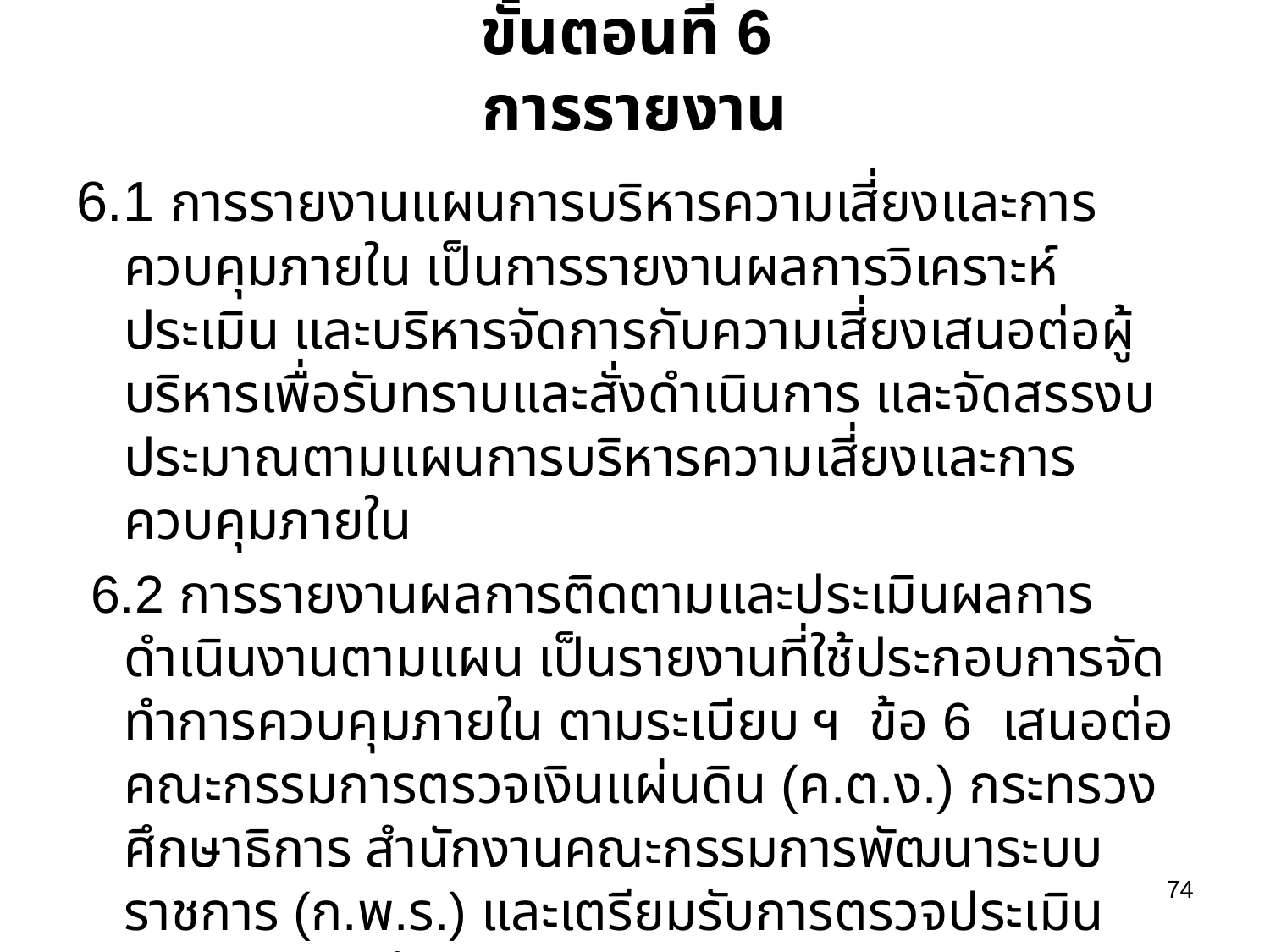

# ขั้นตอนที่ 6 การรายงาน
6.1 การรายงานแผนการบริหารความเสี่ยงและการควบคุมภายใน เป็นการรายงานผลการวิเคราะห์ ประเมิน และบริหารจัดการกับความเสี่ยงเสนอต่อผู้บริหารเพื่อรับทราบและสั่งดำเนินการ และจัดสรรงบประมาณตามแผนการบริหารความเสี่ยงและการควบคุมภายใน
 6.2 การรายงานผลการติดตามและประเมินผลการดำเนินงานตามแผน เป็นรายงานที่ใช้ประกอบการจัดทำการควบคุมภายใน ตามระเบียบ ฯ  ข้อ 6  เสนอต่อคณะกรรมการตรวจเงินแผ่นดิน (ค.ต.ง.) กระทรวงศึกษาธิการ สำนักงานคณะกรรมการพัฒนาระบบราชการ (ก.พ.ร.) และเตรียมรับการตรวจประเมินคุณภาพการศึกษาตามเกณฑ์ของคณะกรรมการการอุดมศึกษา ดังนั้น รายงานการบริหารจัดการความเสี่ยงและการควบคุมภายใน                        จึงแบ่งออกเป็น 2 ระดับ ได้แก่

74